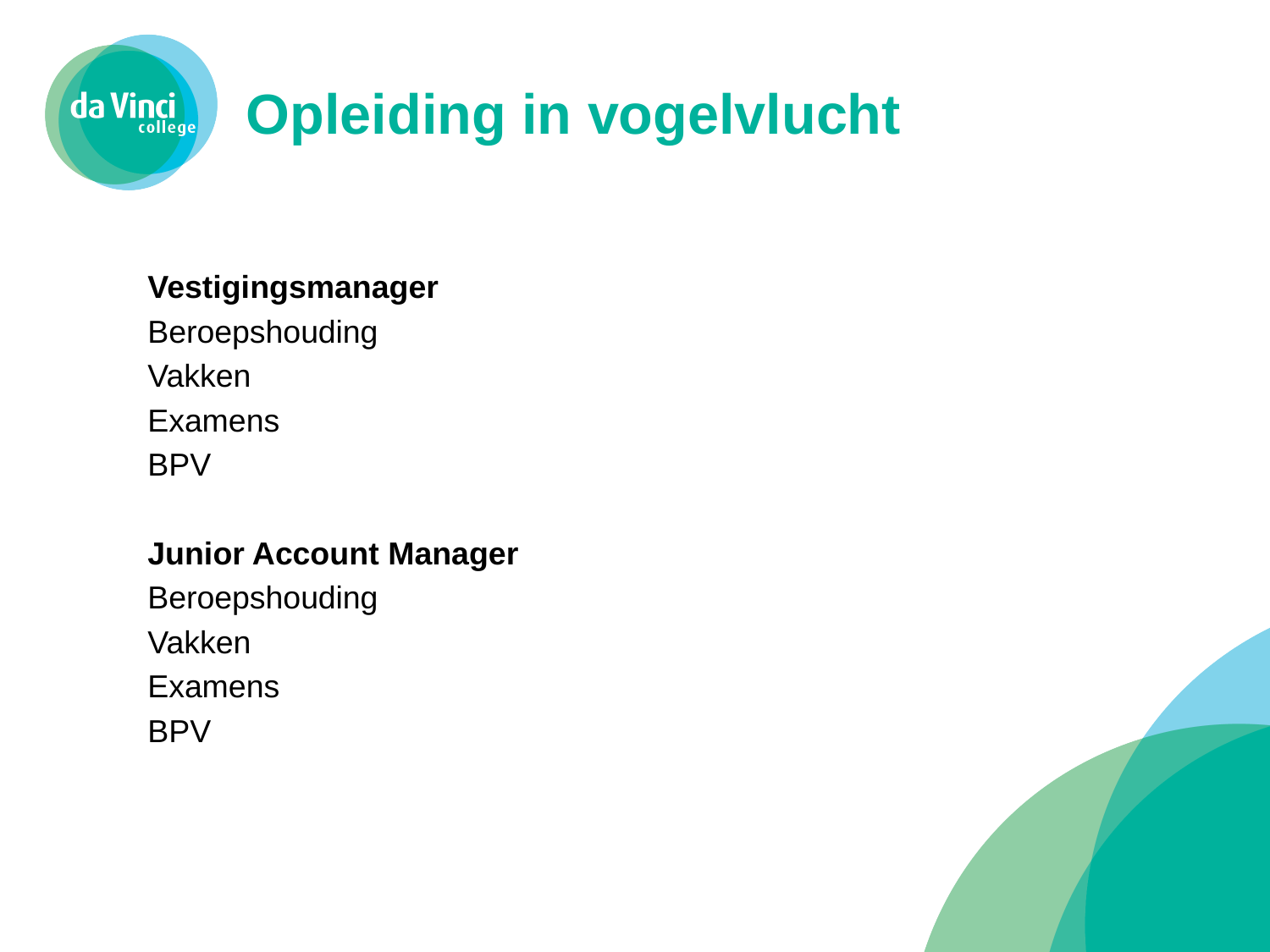

# Opleiding in vogelvlucht

Vestigingsmanager
Beroepshouding
Vakken
Examens
BPV

Junior Account Manager
Beroepshouding
Vakken
Examens
BPV